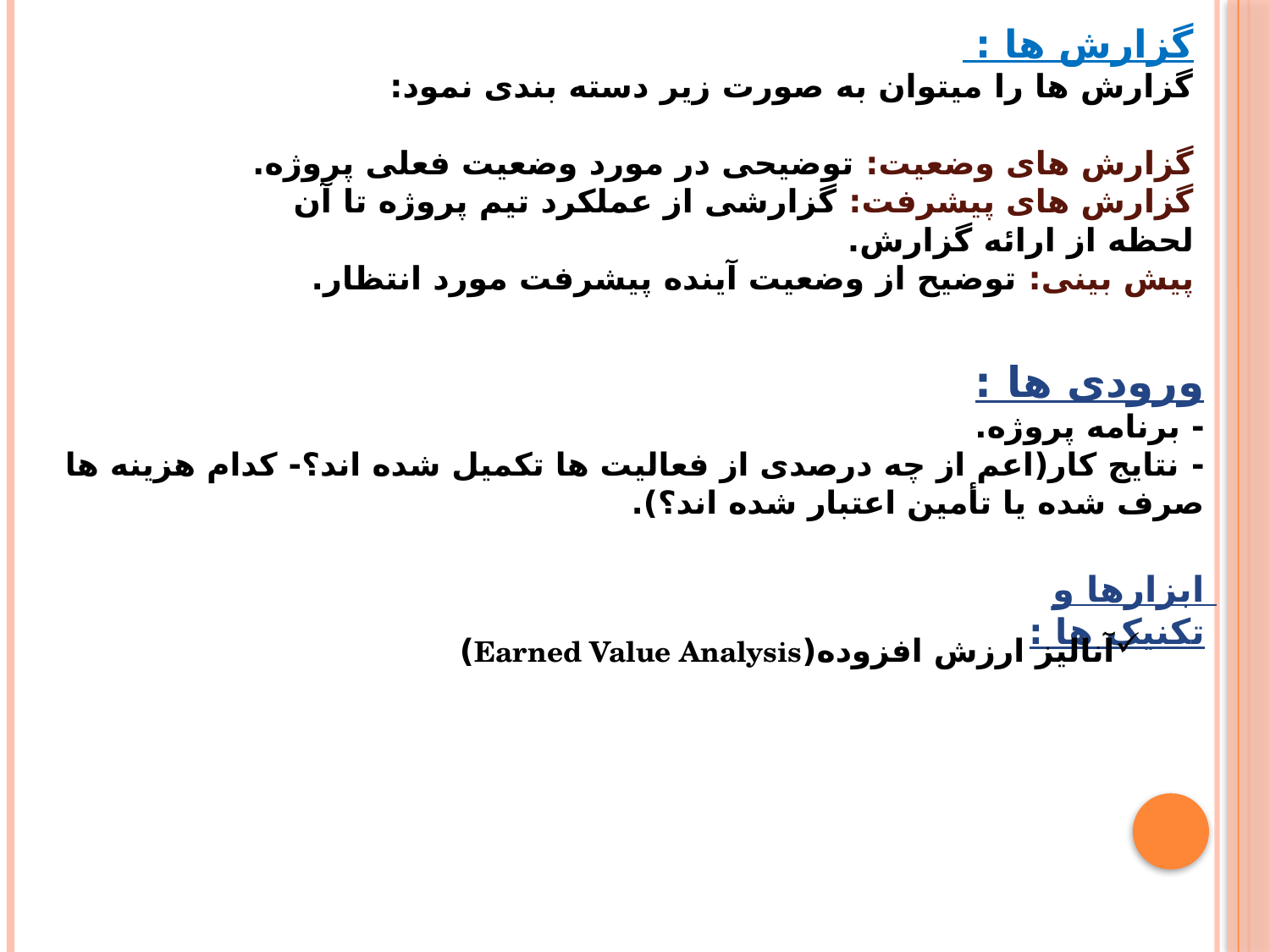

# گزارش ها : گزارش ها را میتوان به صورت زیر دسته بندی نمود: گزارش های وضعیت: توضیحی در مورد وضعیت فعلی پروژه. گزارش های پیشرفت: گزارشی از عملکرد تیم پروژه تا آن لحظه از ارائه گزارش. پیش بینی: توضیح از وضعیت آینده پیشرفت مورد انتظار.
ورودی ها :
- برنامه پروژه.
- نتایج کار(اعم از چه درصدی از فعالیت ها تکمیل شده اند؟- کدام هزینه ها صرف شده یا تأمین اعتبار شده اند؟).

ابزارها و تکنیک ها :

آنالیز ارزش افزوده(Earned Value Analysis)